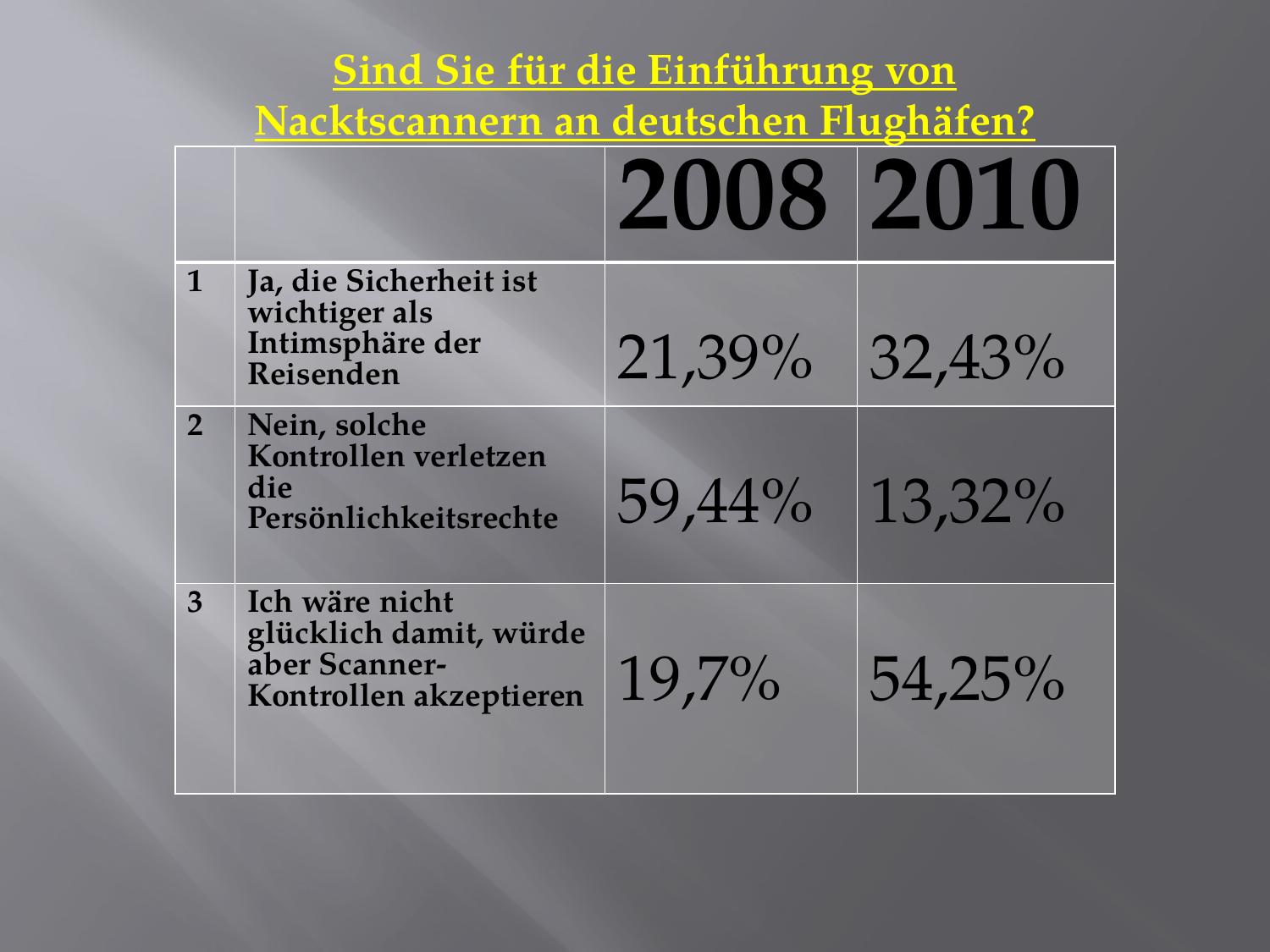

Sind Sie für die Einführung von Nacktscannern an deutschen Flughäfen?

|  |  | 2008 | 2010 |
| --- | --- | --- | --- |
| 1 | Ja, die Sicherheit ist wichtiger als Intimsphäre der Reisenden | 21,39% | 32,43% |
| 2 | Nein, solche Kontrollen verletzen die Persönlichkeitsrechte | 59,44% | 13,32% |
| 3 | Ich wäre nicht glücklich damit, würde aber Scanner-Kontrollen akzeptieren | 19,7% | 54,25% |